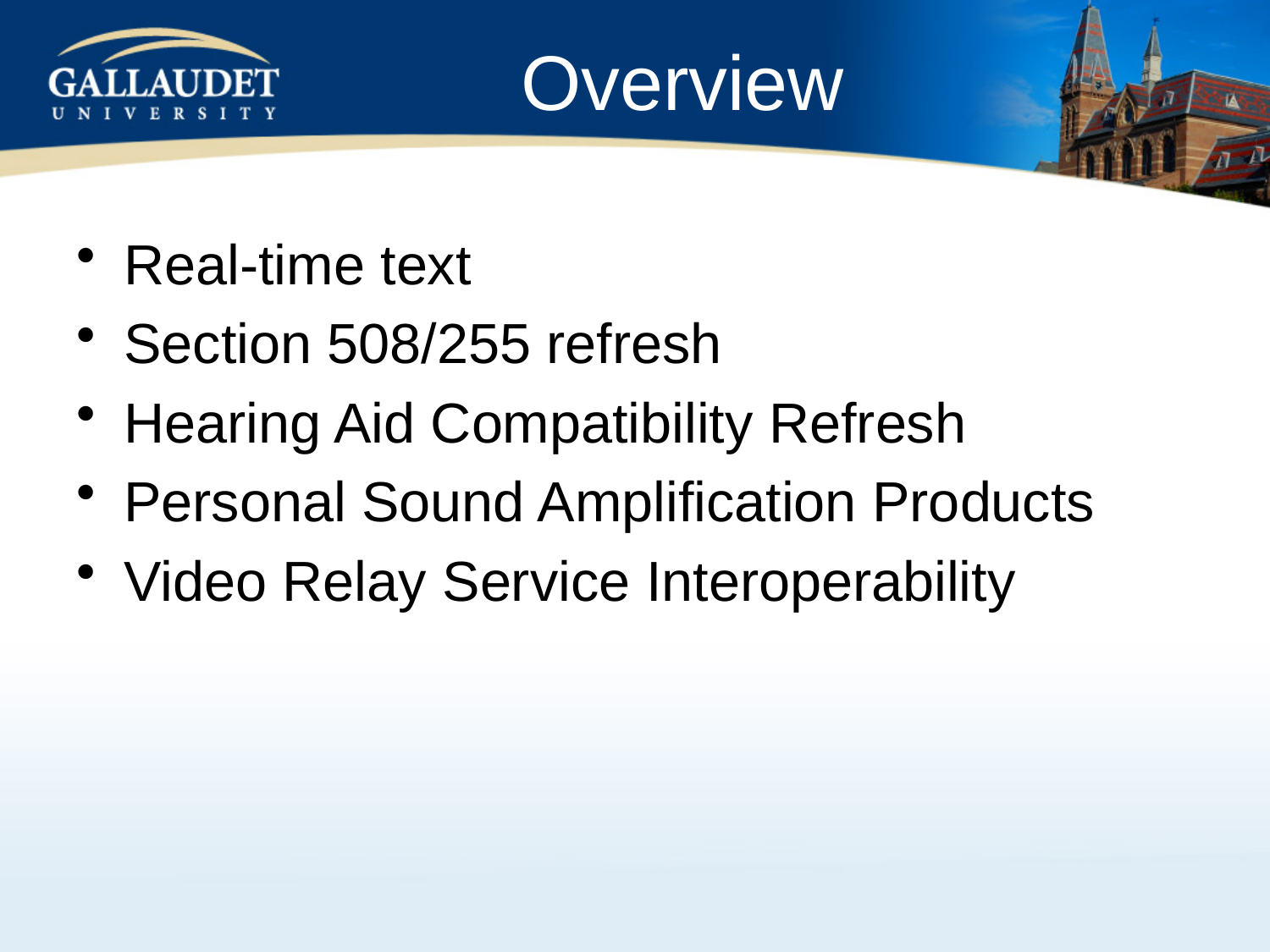

# Overview
Real-time text
Section 508/255 refresh
Hearing Aid Compatibility Refresh
Personal Sound Amplification Products
Video Relay Service Interoperability